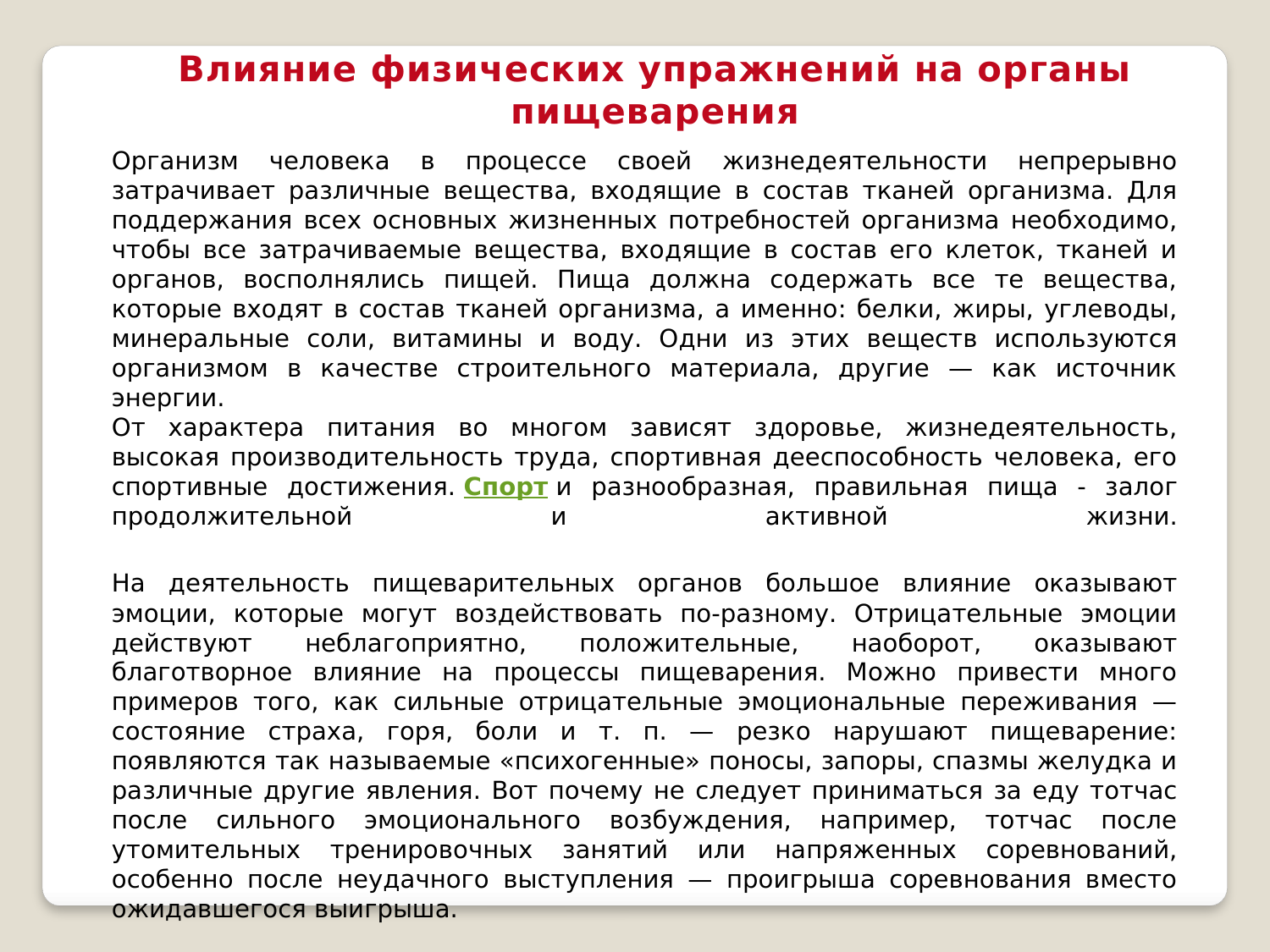

Влияние физических упражнений на органы пищеварения
Организм человека в процессе своей жизнедеятельности непрерывно затрачивает различные вещества, входящие в состав тканей организма. Для поддержания всех основных жизненных потребностей организма необходимо, чтобы все затрачиваемые вещества, входящие в состав его клеток, тканей и органов, восполнялись пищей. Пища должна содержать все те вещества, которые входят в состав тканей организма, а именно: белки, жиры, углеводы, минеральные соли, витамины и воду. Одни из этих веществ используются организмом в качестве строительного материала, другие — как источник энергии.
От характера питания во многом зависят здоровье, жизнедеятельность, высокая производительность труда, спортивная дееспособность человека, его спортивные достижения. Спорт и разнообразная, правильная пища - залог продолжительной и активной жизни.
На деятельность пищеварительных органов большое влияние оказывают эмоции, которые могут воздействовать по-разному. Отрицательные эмоции действуют неблагоприятно, положительные, наоборот, оказывают благотворное влияние на процессы пищеварения. Можно привести много примеров того, как сильные отрицательные эмоциональные переживания — состояние страха, горя, боли и т. п. — резко нарушают пищеварение: появляются так называемые «психогенные» поносы, запоры, спазмы желудка и различные другие явления. Вот почему не следует приниматься за еду тотчас после сильного эмоционального возбуждения, например, тотчас после утомительных тренировочных занятий или напряженных соревнований, особенно после неудачного выступления — проигрыша соревнования вместо ожидавшегося выигрыша.